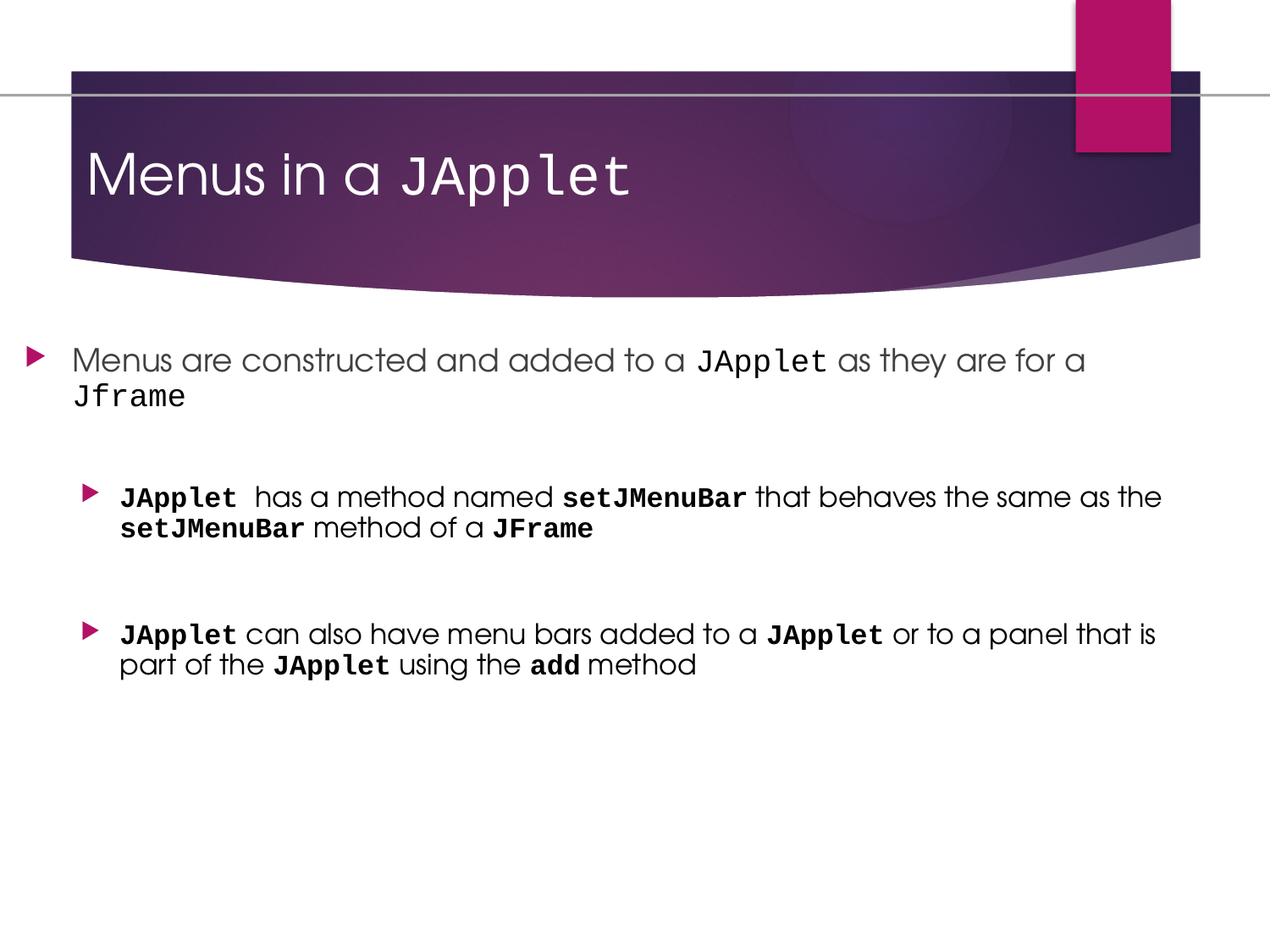

# Menus in a JApplet
Menus are constructed and added to a JApplet as they are for a Jframe

JApplet has a method named setJMenuBar that behaves the same as the setJMenuBar method of a JFrame

JApplet can also have menu bars added to a JApplet or to a panel that is part of the JApplet using the add method